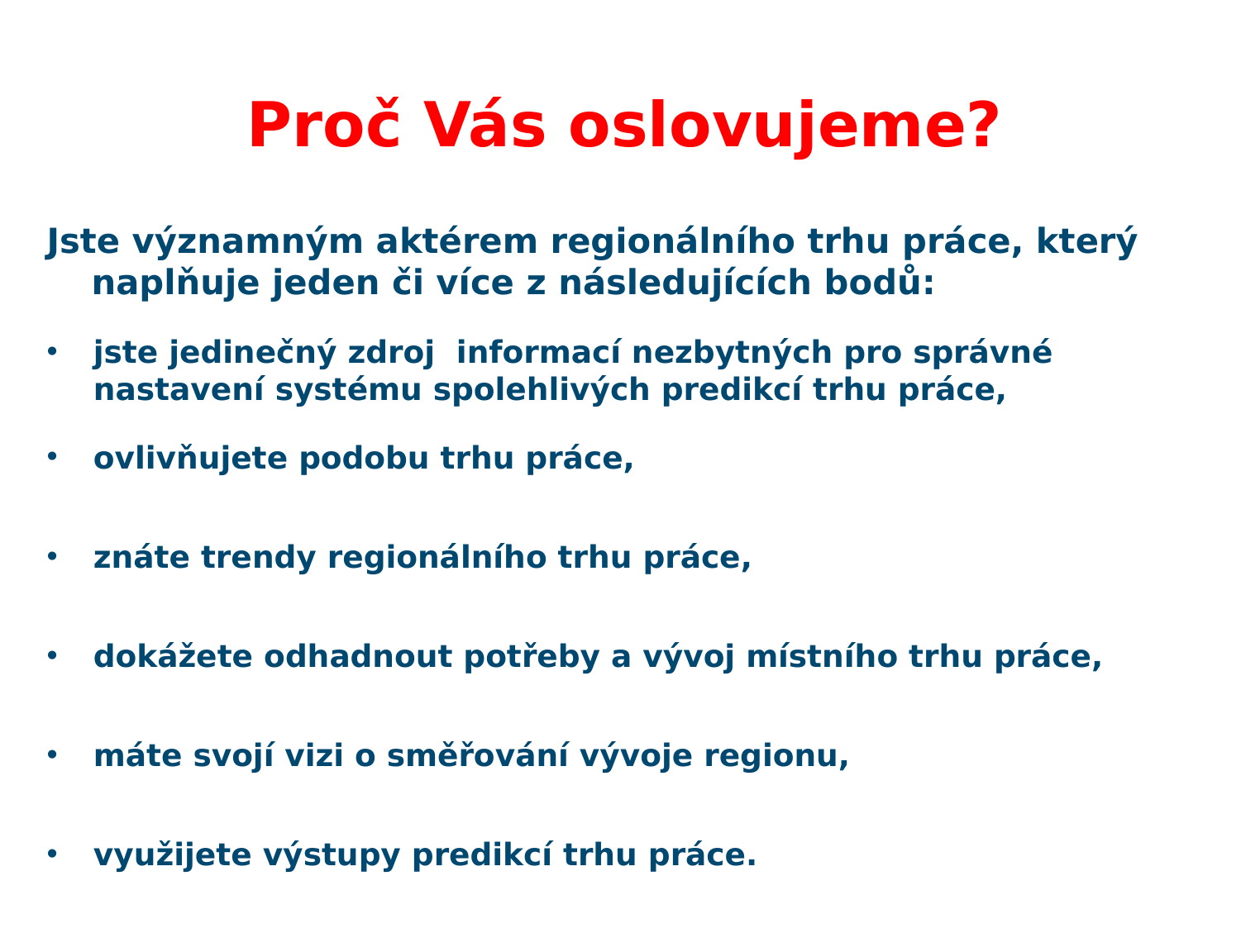

# Proč Vás oslovujeme?
Jste významným aktérem regionálního trhu práce, který naplňuje jeden či více z následujících bodů:
jste jedinečný zdroj  informací nezbytných pro správné nastavení systému spolehlivých predikcí trhu práce,
ovlivňujete podobu trhu práce,

znáte trendy regionálního trhu práce,

dokážete odhadnout potřeby a vývoj místního trhu práce,

máte svojí vizi o směřování vývoje regionu,

využijete výstupy predikcí trhu práce.